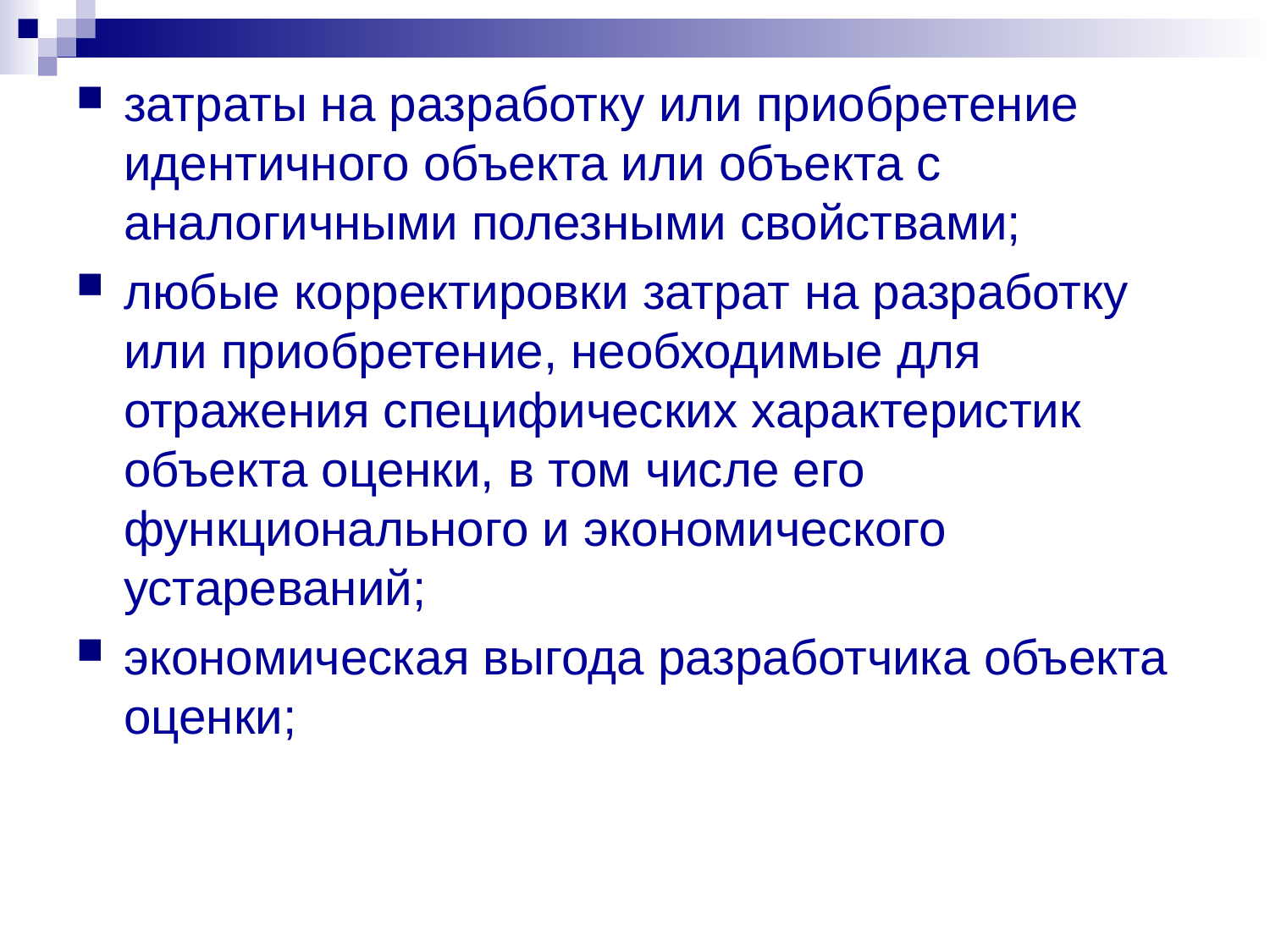

затраты на разработку или приобретение идентичного объекта или объекта с аналогичными полезными свойствами;
любые корректировки затрат на разработку или приобретение, необходимые для отражения специфических характеристик объекта оценки, в том числе его функционального и экономического устареваний;
экономическая выгода разработчика объекта оценки;